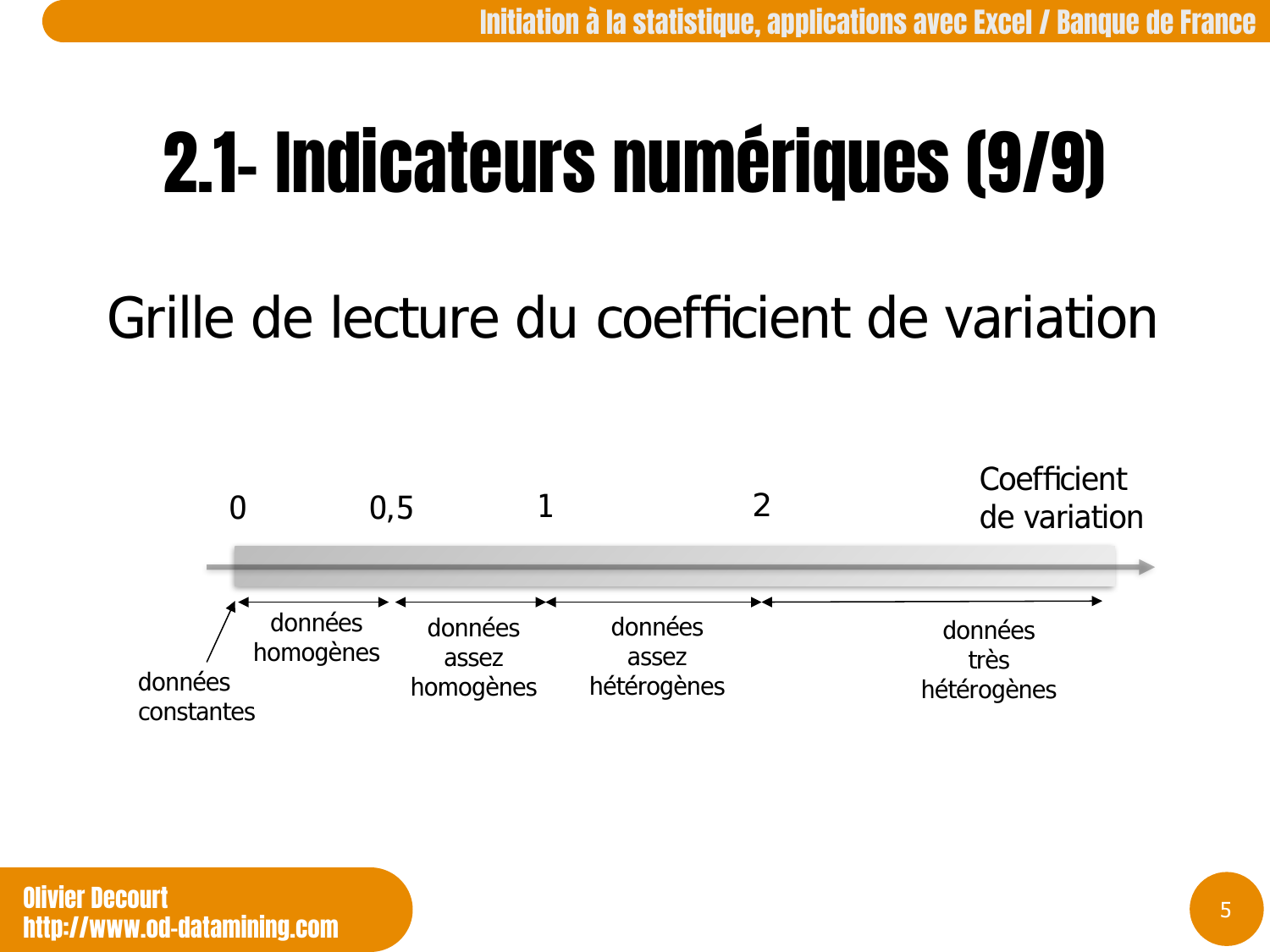

# 2.1- Indicateurs numériques (9/9)
Grille de lecture du coefficient de variation
Coefficient
de variation
2
1
0
0,5

données homogènes
données
assez hétérogènes
données
assez homogènes
données
très hétérogènes
données constantes